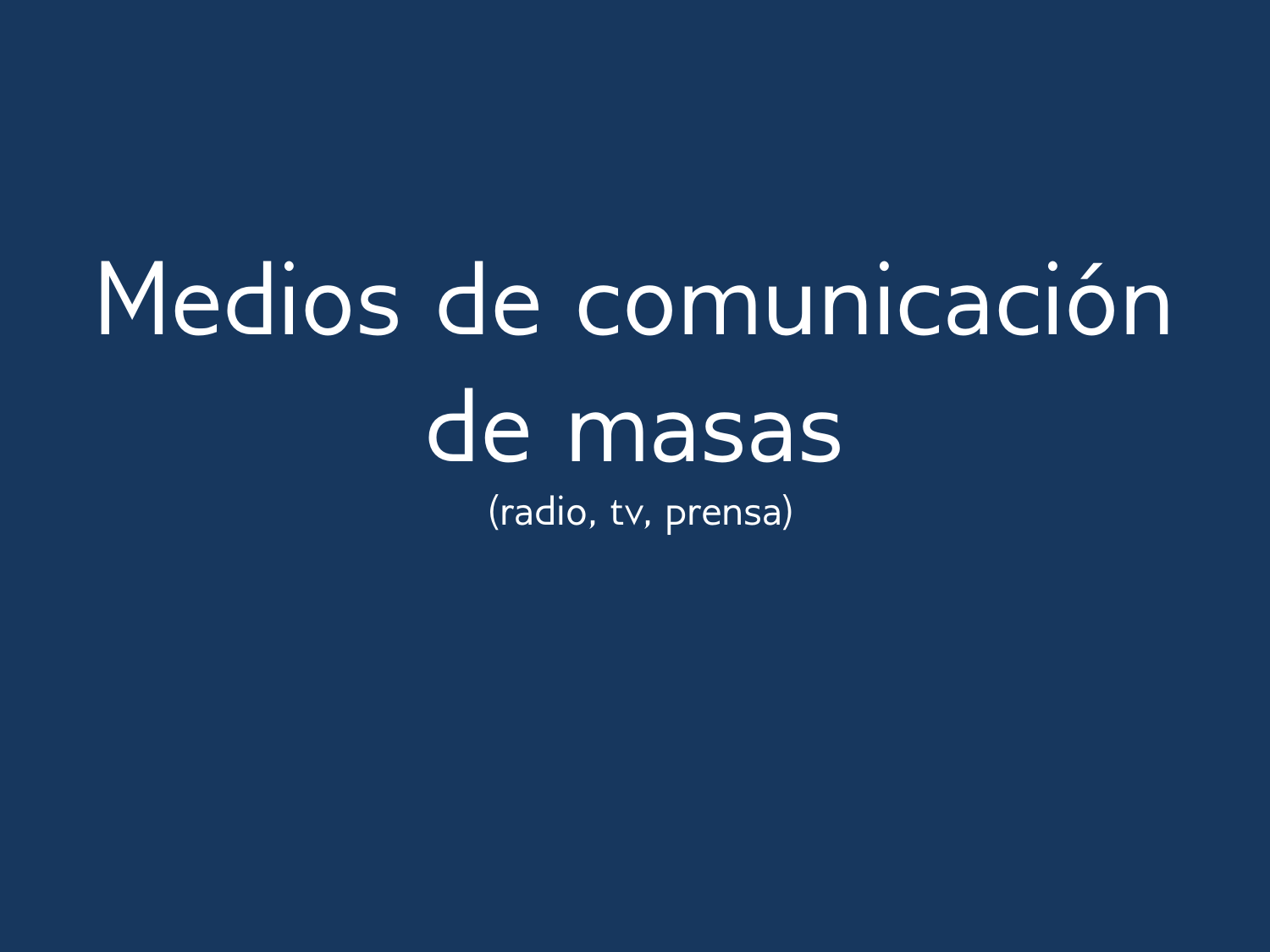

Medios de comunicación de masas
 (radio, tv, prensa)